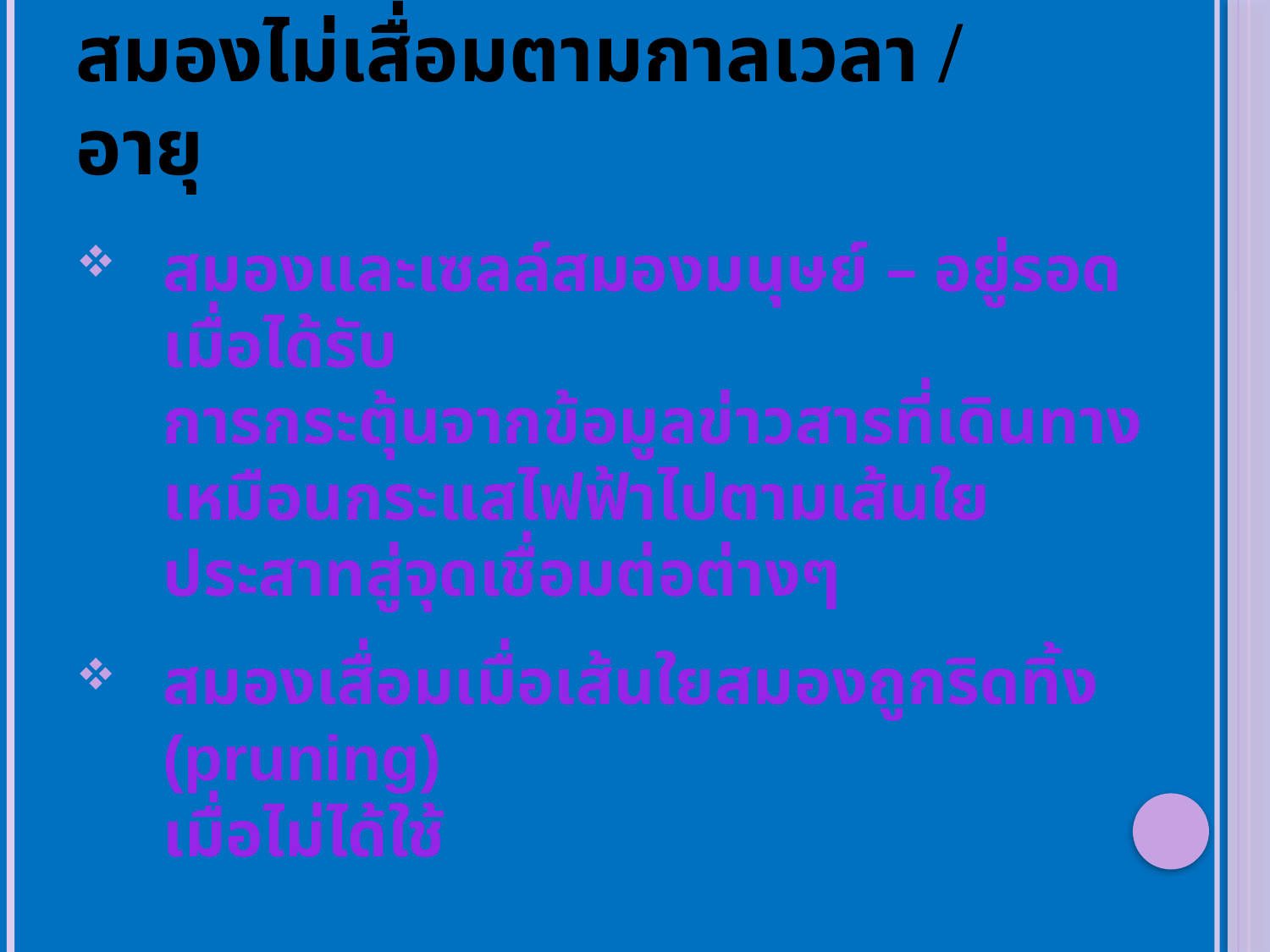

# สมองไม่เสื่อมตามกาลเวลา / อายุ
สมองและเซลล์สมองมนุษย์ – อยู่รอดเมื่อได้รับ
	การกระตุ้นจากข้อมูลข่าวสารที่เดินทางเหมือนกระแสไฟฟ้าไปตามเส้นใยประสาทสู่จุดเชื่อมต่อต่างๆ
สมองเสื่อมเมื่อเส้นใยสมองถูกริดทิ้ง (pruning)
	เมื่อไม่ได้ใช้